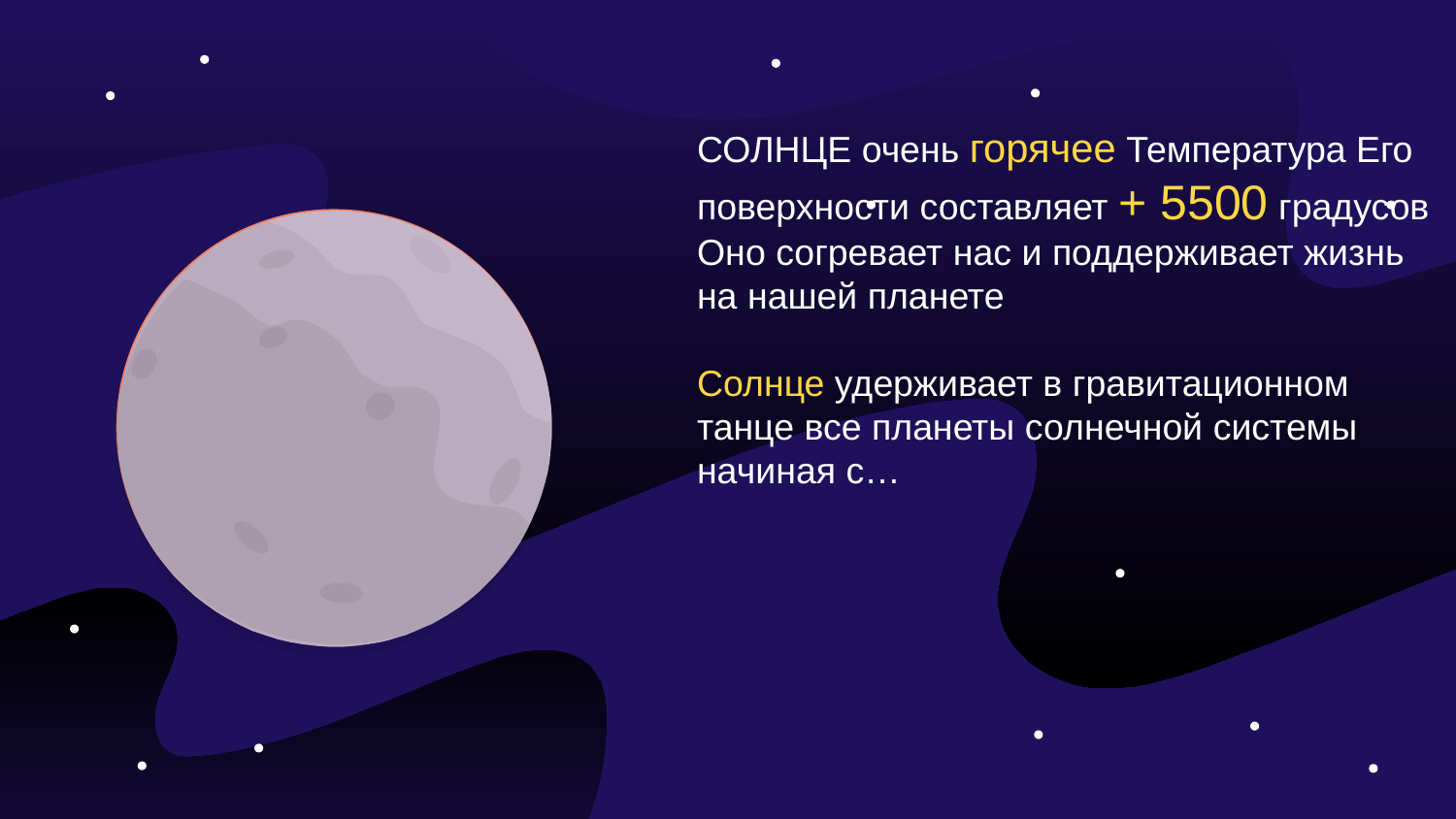

СОЛНЦЕ очень горячее Температура Его поверхности составляет + 5500 градусов
Оно согревает нас и поддерживает жизнь на нашей планете

Солнце удерживает в гравитационном танце все планеты солнечной системы начиная с…